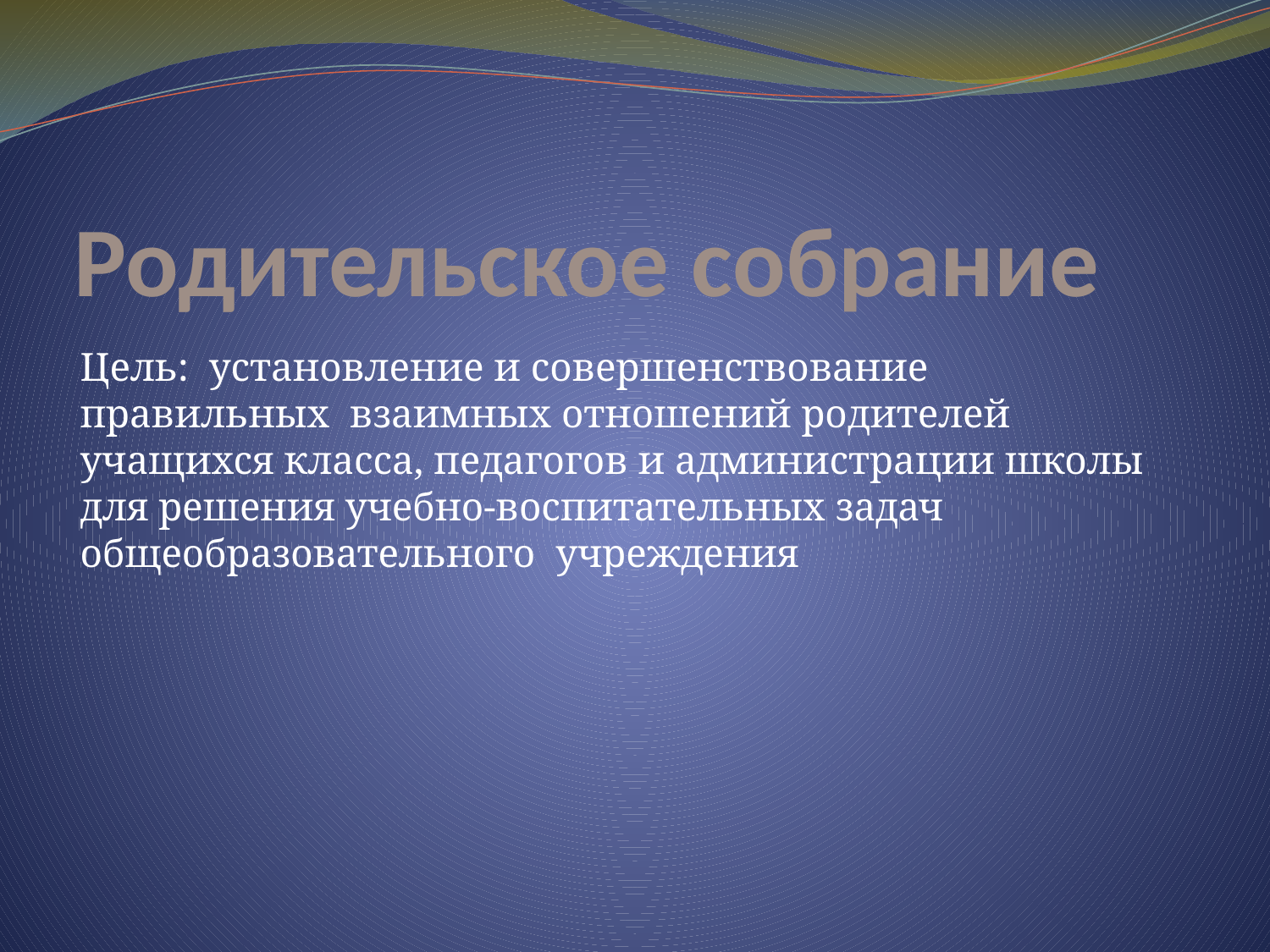

# Родительское собрание
Цель:  установление и совершенствование правильных  взаимных отношений родителей учащихся класса, педагогов и администрации школы для решения учебно-воспитательных задач общеобразовательного  учреждения